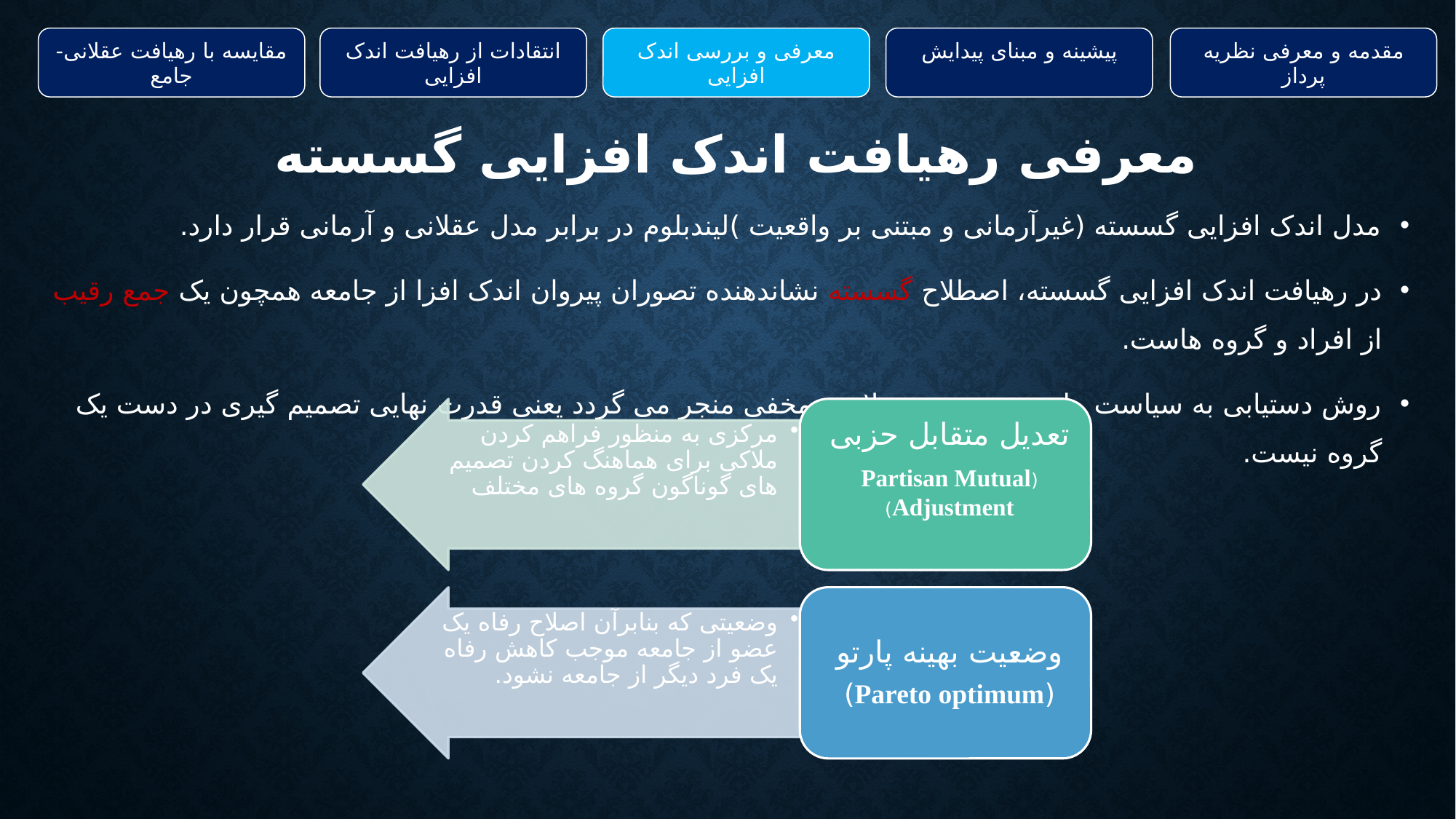

مقایسه با رهیافت عقلانی-جامع
انتقادات از رهیافت اندک افزایی
معرفی و بررسی اندک افزایی
پیشینه و مبنای پیدایش
مقدمه و معرفی نظریه پرداز
# معرفی رهیافت اندک افزایی گسسته
مدل اندک افزایی گسسته (غیرآرمانی و مبتنی بر واقعیت )لیندبلوم در برابر مدل عقلانی و آرمانی قرار دارد.
در رهیافت اندک افزایی گسسته، اصطلاح گسسته نشاندهنده تصوران پیروان اندک افزا از جامعه همچون یک جمع رقیب از افراد و گروه هاست.
روش دستیابی به سیاست های عمومی به عقلانیت مخفی منجر می گردد یعنی قدرت نهایی تصمیم گیری در دست یک گروه نیست.

مرکزی به منظور فراهم کردن ملاکی برای هماهنگ کردن تصمیم های گوناگون گروه های مختلف
تعدیل متقابل حزبی
(Partisan Mutual Adjustment)

وضعیتی که بنابرآن اصلاح رفاه یک عضو از جامعه موجب کاهش رفاه یک فرد دیگر از جامعه نشود.
وضعیت بهینه پارتو
(Pareto optimum)